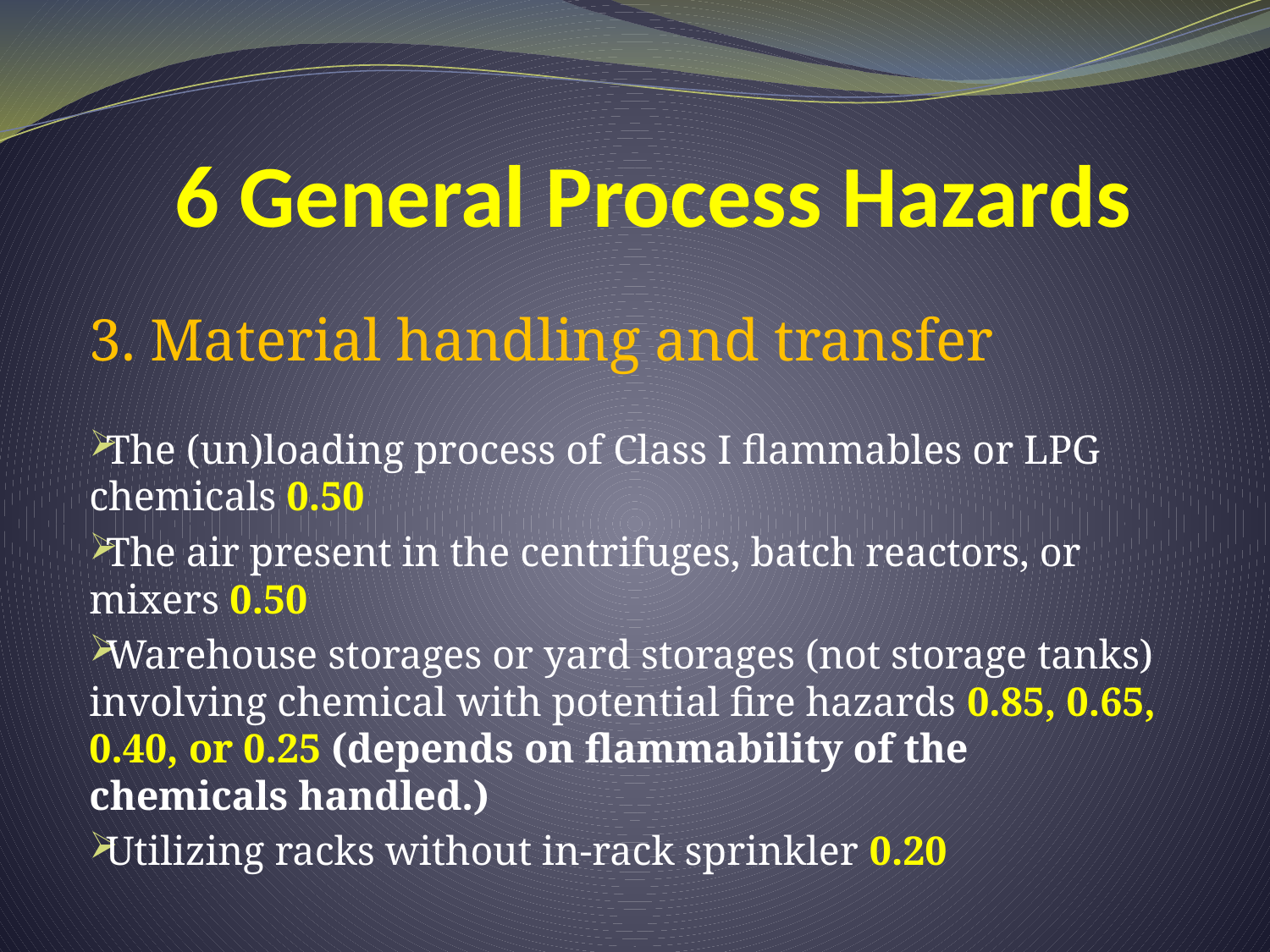

# 6 General Process Hazards
3. Material handling and transfer

The (un)loading process of Class I flammables or LPG chemicals 0.50
The air present in the centrifuges, batch reactors, or mixers 0.50
Warehouse storages or yard storages (not storage tanks) involving chemical with potential fire hazards 0.85, 0.65, 0.40, or 0.25 (depends on flammability of the chemicals handled.)
Utilizing racks without in-rack sprinkler 0.20